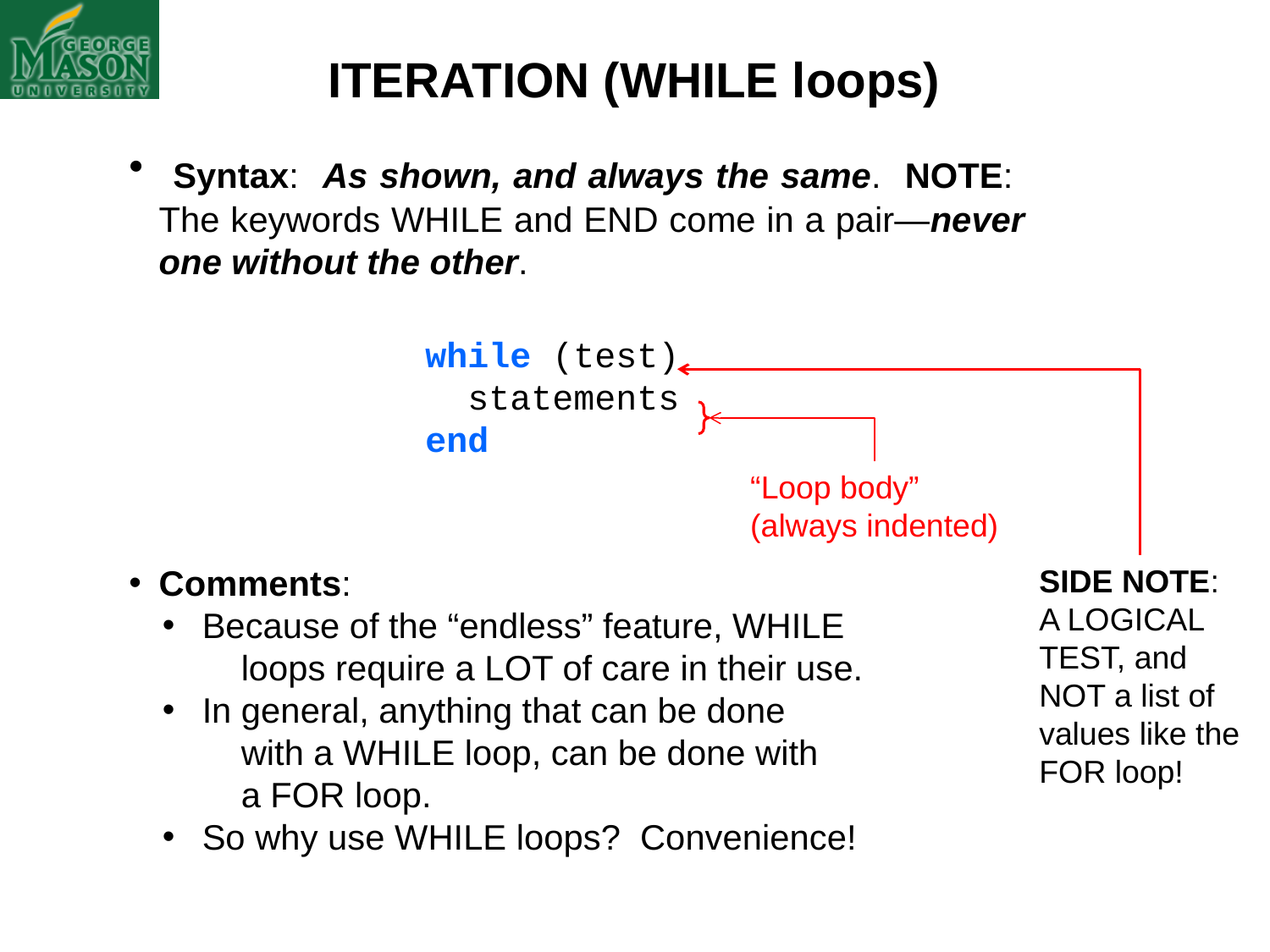

ITERATION (WHILE loops)
 Syntax:  As shown, and always the same.  NOTE:  The keywords WHILE and END come in a pair—never one without the other.

		  while (test)
	          statements
		  end

Comments:
 Because of the “endless” feature, WHILE
     loops require a LOT of care in their use.
 In general, anything that can be done
     with a WHILE loop, can be done with
     a FOR loop.
 So why use WHILE loops?  Convenience!

“Loop body”
(always indented)
SIDE NOTE:
A LOGICAL TEST, and NOT a list of values like the FOR loop!